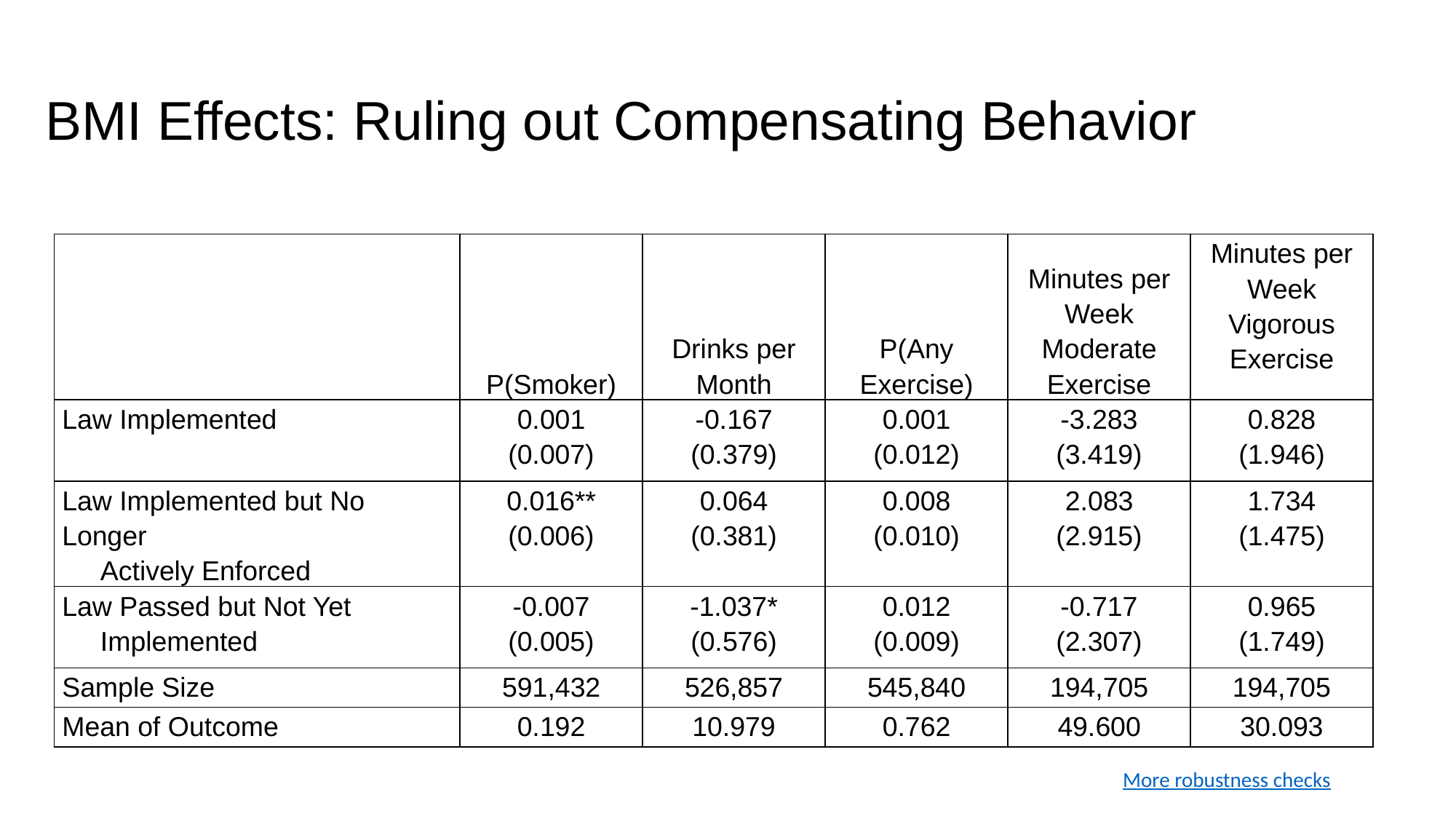

# BMI Effects: Ruling out Compensating Behavior
|  | P(Smoker) | Drinks per Month | P(Any Exercise) | Minutes per Week Moderate Exercise | Minutes per Week Vigorous Exercise |
| --- | --- | --- | --- | --- | --- |
| Law Implemented | 0.001 (0.007) | -0.167 (0.379) | 0.001 (0.012) | -3.283 (3.419) | 0.828 (1.946) |
| Law Implemented but No Longer Actively Enforced | 0.016\*\* (0.006) | 0.064 (0.381) | 0.008 (0.010) | 2.083 (2.915) | 1.734 (1.475) |
| Law Passed but Not Yet Implemented | -0.007 (0.005) | -1.037\* (0.576) | 0.012 (0.009) | -0.717 (2.307) | 0.965 (1.749) |
| Sample Size | 591,432 | 526,857 | 545,840 | 194,705 | 194,705 |
| Mean of Outcome | 0.192 | 10.979 | 0.762 | 49.600 | 30.093 |
More robustness checks